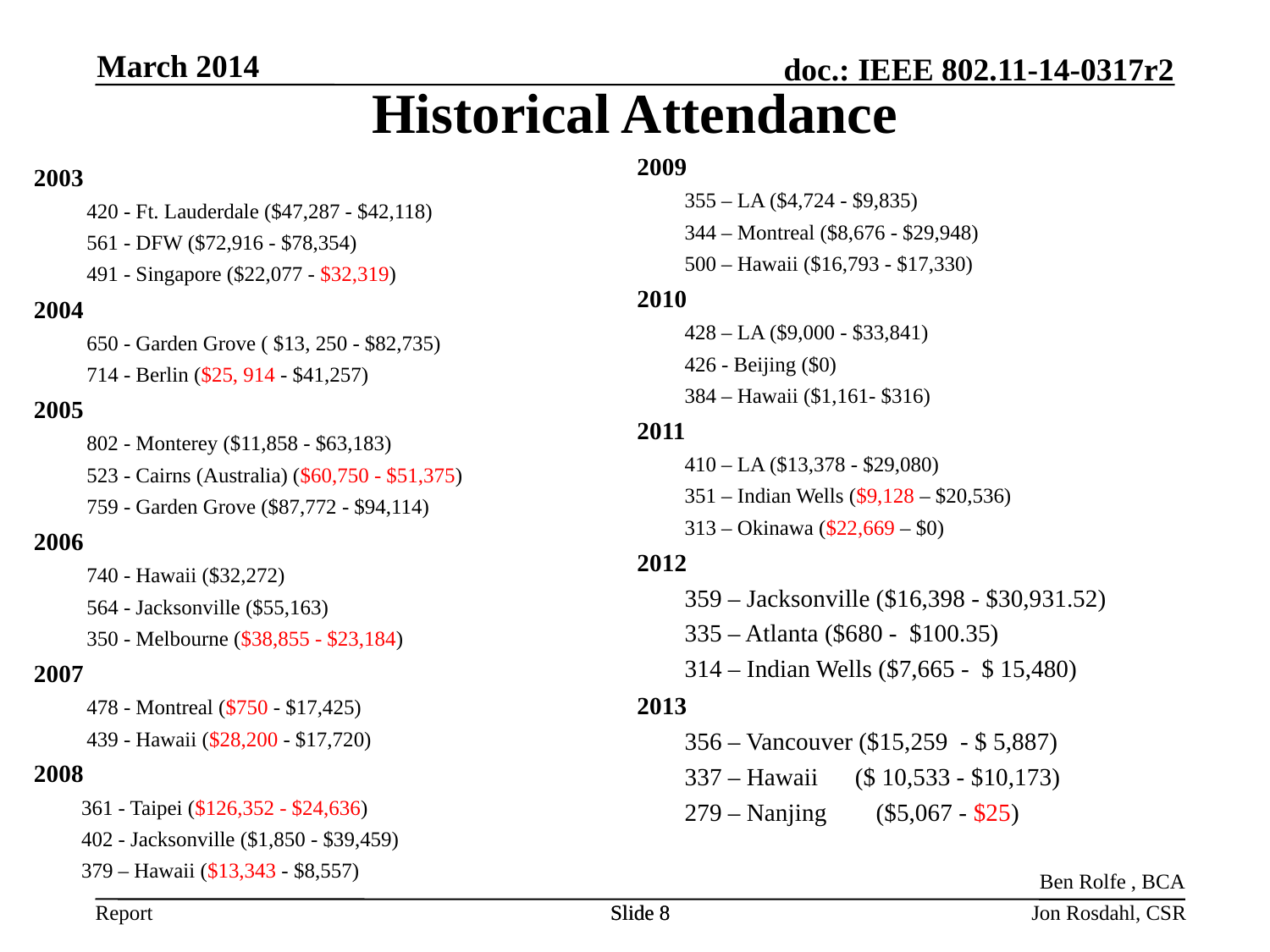

March 2014
Historical Attendance
2009
355 – LA ($4,724 - $9,835)
344 – Montreal ($8,676 - $29,948)
500 – Hawaii ($16,793 - $17,330)
2010
428 – LA ($9,000 - $33,841)
426 - Beijing ($0)
384 – Hawaii ($1,161- $316)
2011
410 – LA ($13,378 - $29,080)
351 – Indian Wells ($9,128 – $20,536)
313 – Okinawa ($22,669 – $0)
2012
359 – Jacksonville ($16,398 - $30,931.52)
335 – Atlanta ($680 -  $100.35)
314 – Indian Wells ($7,665 -  $ 15,480)
2013
356 – Vancouver ($15,259  - $ 5,887)
337 – Hawaii      ($ 10,533 - $10,173)
279 – Nanjing        ($5,067 - $25)

2003
 420 - Ft. Lauderdale ($47,287 - $42,118)
 561 - DFW ($72,916 - $78,354)
 491 - Singapore ($22,077 - $32,319)
2004
 650 - Garden Grove ( $13, 250 - $82,735)
 714 - Berlin ($25, 914 - $41,257)
2005
 802 - Monterey ($11,858 - $63,183)
 523 - Cairns (Australia) ($60,750 - $51,375)
 759 - Garden Grove ($87,772 - $94,114)
2006
 740 - Hawaii ($32,272)
 564 - Jacksonville ($55,163)
 350 - Melbourne ($38,855 - $23,184)
2007
 478 - Montreal ($750 - $17,425)
 439 - Hawaii ($28,200 - $17,720)
2008
361 - Taipei ($126,352 - $24,636)
402 - Jacksonville ($1,850 - $39,459)
379 – Hawaii ($13,343 - $8,557)
Ben Rolfe , BCA
Slide 8
Slide 8
Jon Rosdahl, CSR